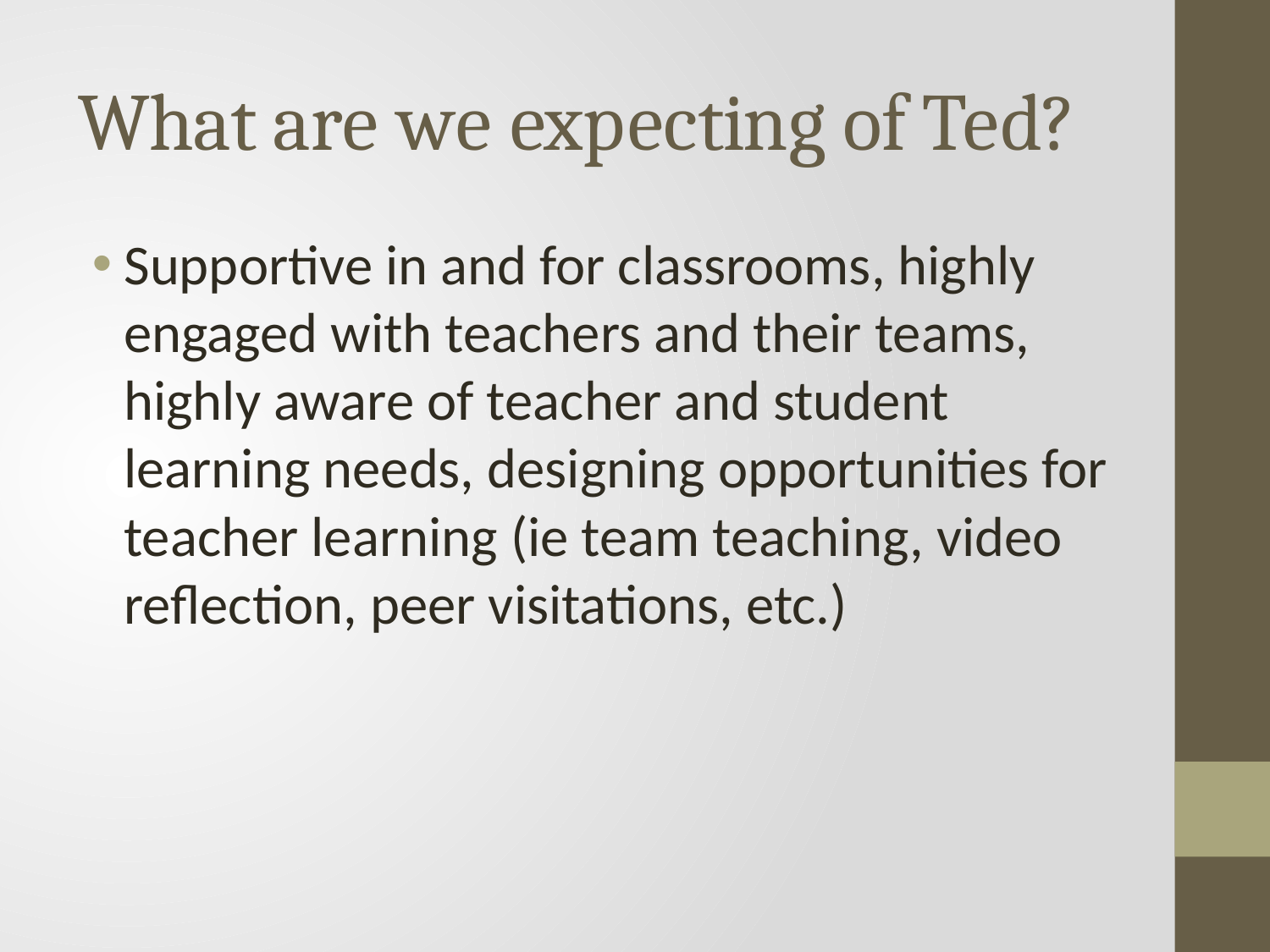

# What are we expecting of Ted?
Supportive in and for classrooms, highly engaged with teachers and their teams, highly aware of teacher and student learning needs, designing opportunities for teacher learning (ie team teaching, video reflection, peer visitations, etc.)